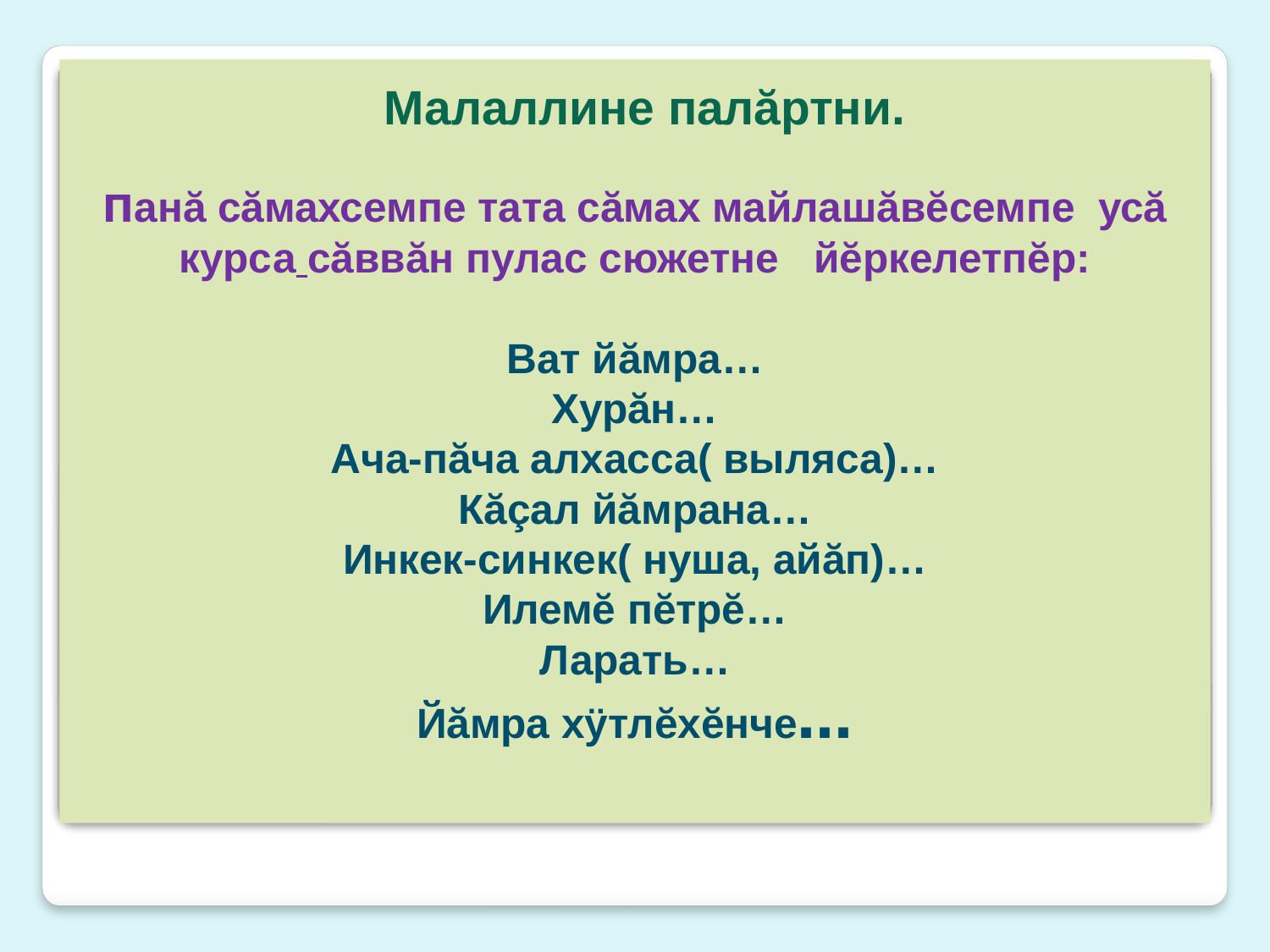

# Малаллине палăртни. Панă сăмахсемпе тата сăмах майлашăвĕсемпе  усă курса сăввăн пулас сюжетне   йĕркелетпĕр: Ват йăмра… Хурăн… Ача-пăча алхасса( выляса)… Кăçал йăмрана… Инкек-синкек( нуша, айăп)… Илемĕ пĕтрĕ… Ларать… Йăмра хÿтлĕхĕнче…